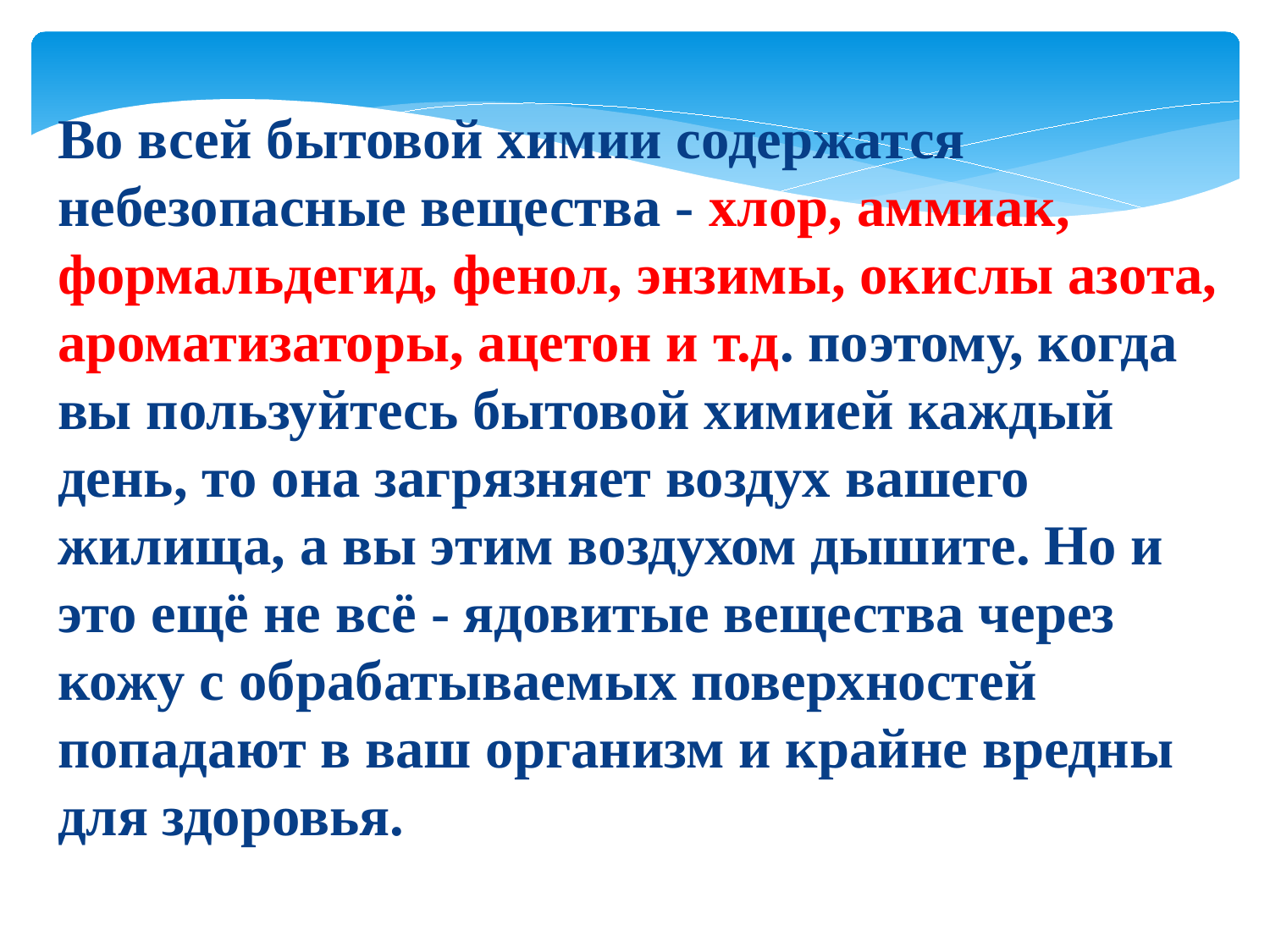

Во всей бытовой химии содержатся небезопасные вещества - хлор, аммиак, формальдегид, фенол, энзимы, окислы азота, ароматизаторы, ацетон и т.д. поэтому, когда вы пользуйтесь бытовой химией каждый день, то она загрязняет воздух вашего жилища, а вы этим воздухом дышите. Но и это ещё не всё - ядовитые вещества через кожу с обрабатываемых поверхностей попадают в ваш организм и крайне вредны для здоровья.